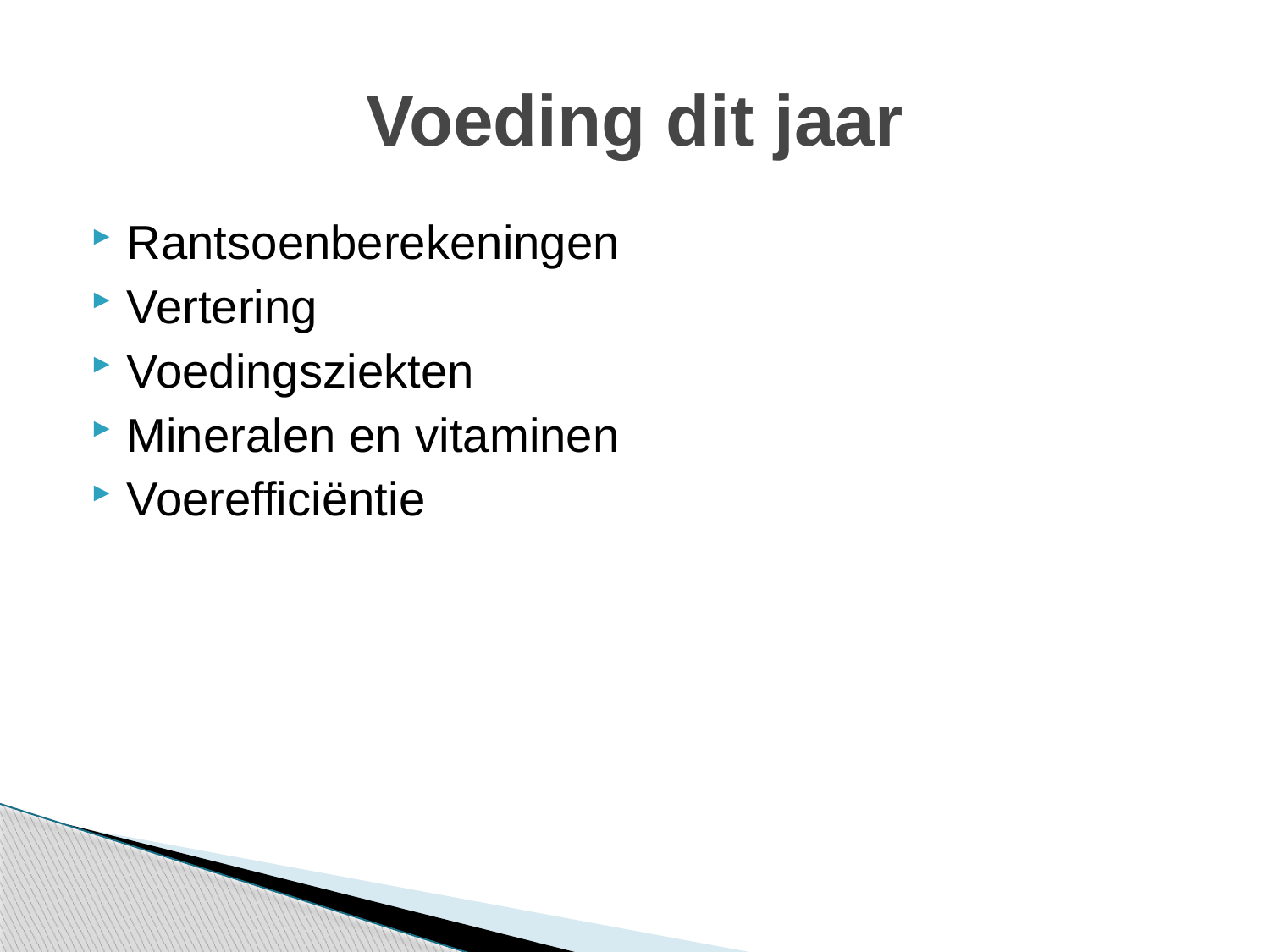

# Voeding dit jaar
Rantsoenberekeningen
Vertering
Voedingsziekten
Mineralen en vitaminen
Voerefficiëntie